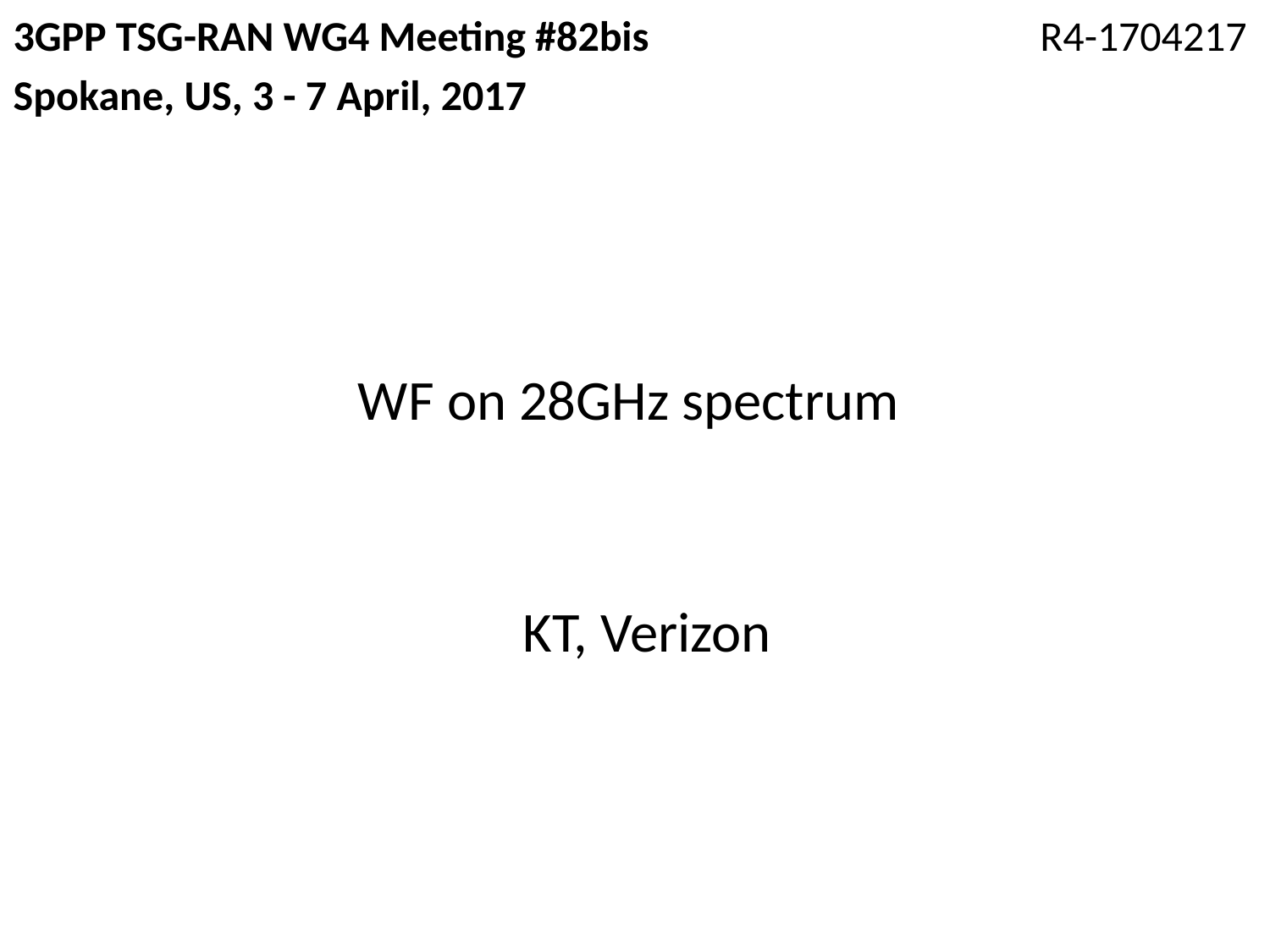

3GPP TSG-RAN WG4 Meeting #82bis                                         R4-1704217
Spokane, US, 3 - 7 April, 2017
# WF on 28GHz spectrum
KT, Verizon